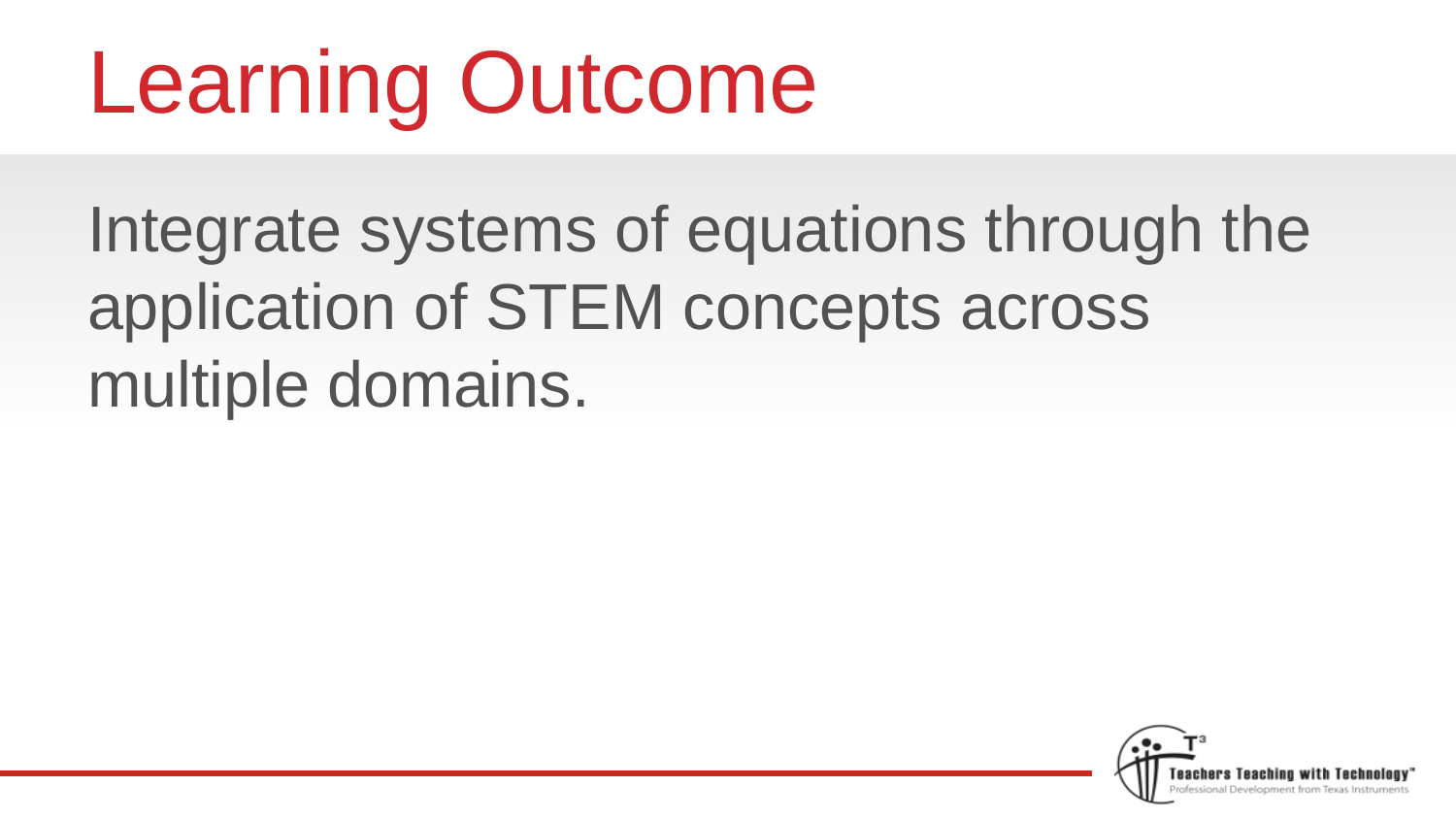

# Learning Outcome
Integrate systems of equations through the application of STEM concepts across multiple domains.